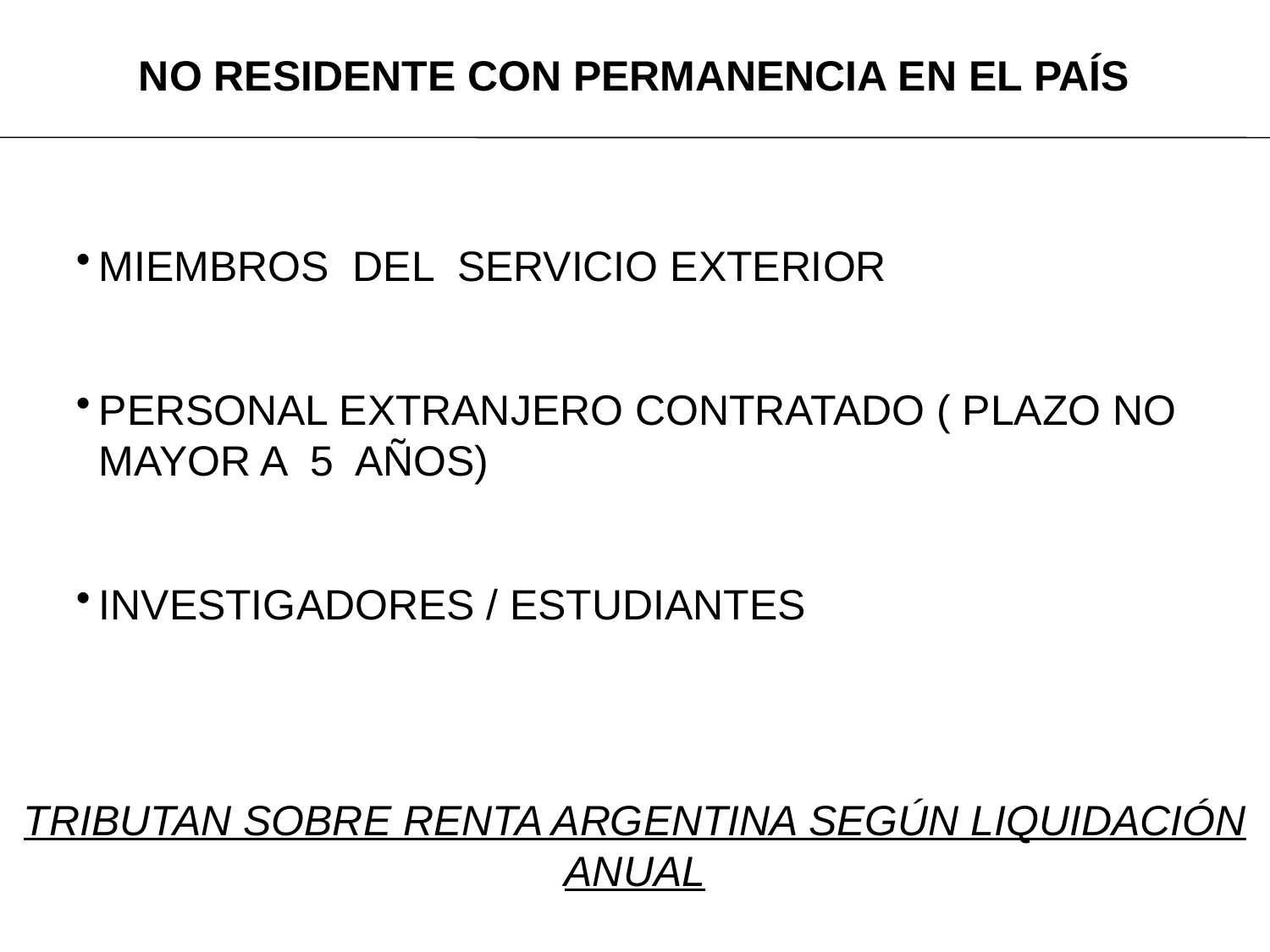

NO RESIDENTE CON PERMANENCIA EN EL PAÍS

MIEMBROS  DEL  SERVICIO EXTERIOR

PERSONAL EXTRANJERO CONTRATADO ( PLAZO NO MAYOR A  5  AÑOS)

INVESTIGADORES / ESTUDIANTES

TRIBUTAN SOBRE RENTA ARGENTINA SEGÚN LIQUIDACIÓN ANUAL